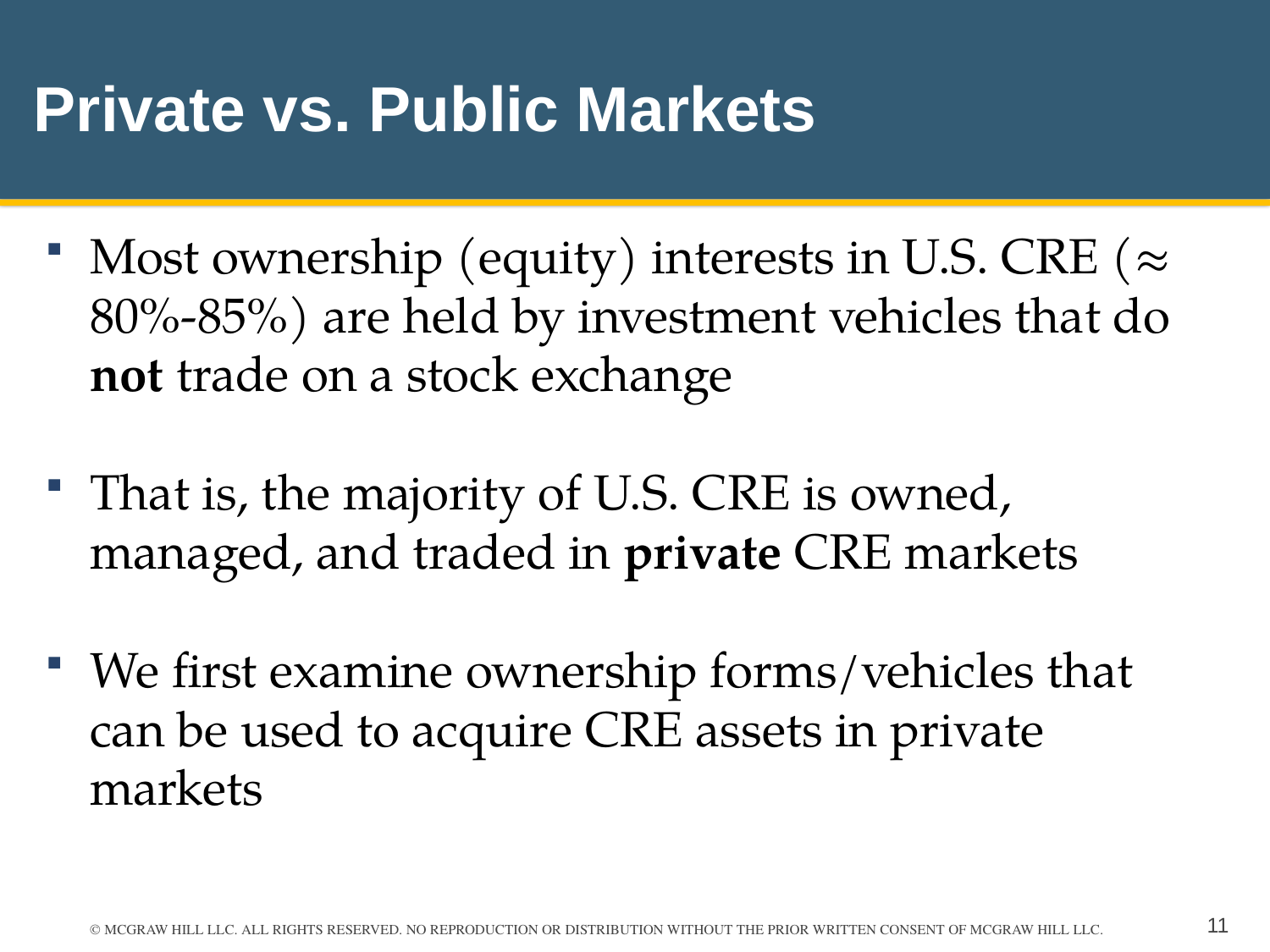

# Private vs. Public Markets
Most ownership (equity) interests in U.S. CRE (≈ 80%-85%) are held by investment vehicles that do not trade on a stock exchange

That is, the majority of U.S. CRE is owned, managed, and traded in private CRE markets

We first examine ownership forms/vehicles that can be used to acquire CRE assets in private markets

© MCGRAW HILL LLC. ALL RIGHTS RESERVED. NO REPRODUCTION OR DISTRIBUTION WITHOUT THE PRIOR WRITTEN CONSENT OF MCGRAW HILL LLC.
11